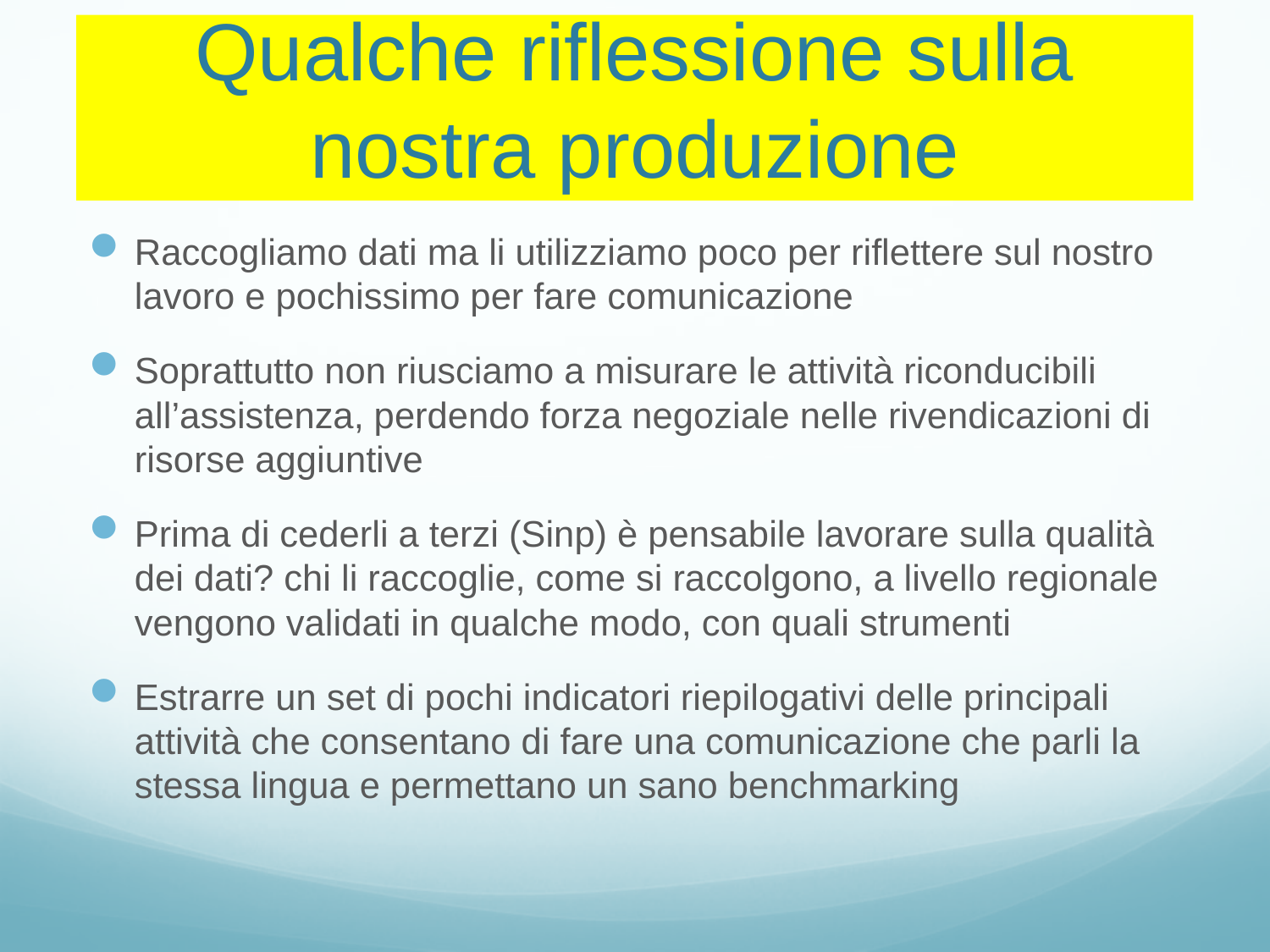

# Qualche riflessione sulla nostra produzione
Raccogliamo dati ma li utilizziamo poco per riflettere sul nostro lavoro e pochissimo per fare comunicazione
Soprattutto non riusciamo a misurare le attività riconducibili all’assistenza, perdendo forza negoziale nelle rivendicazioni di risorse aggiuntive
Prima di cederli a terzi (Sinp) è pensabile lavorare sulla qualità dei dati? chi li raccoglie, come si raccolgono, a livello regionale vengono validati in qualche modo, con quali strumenti
Estrarre un set di pochi indicatori riepilogativi delle principali attività che consentano di fare una comunicazione che parli la stessa lingua e permettano un sano benchmarking